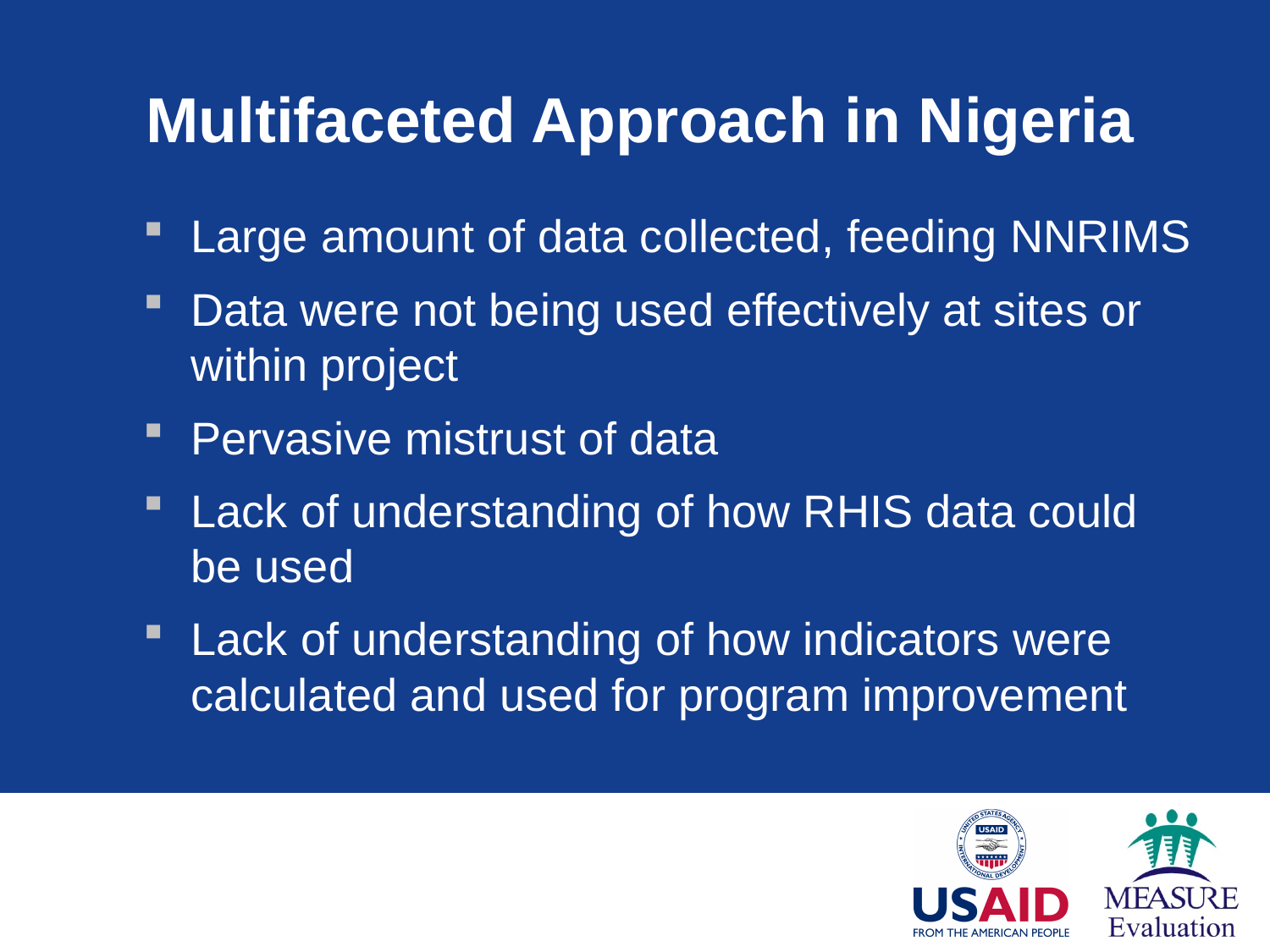

# Multifaceted Approach in Nigeria
Large amount of data collected, feeding NNRIMS
Data were not being used effectively at sites or within project
Pervasive mistrust of data
Lack of understanding of how RHIS data could be used
Lack of understanding of how indicators were calculated and used for program improvement